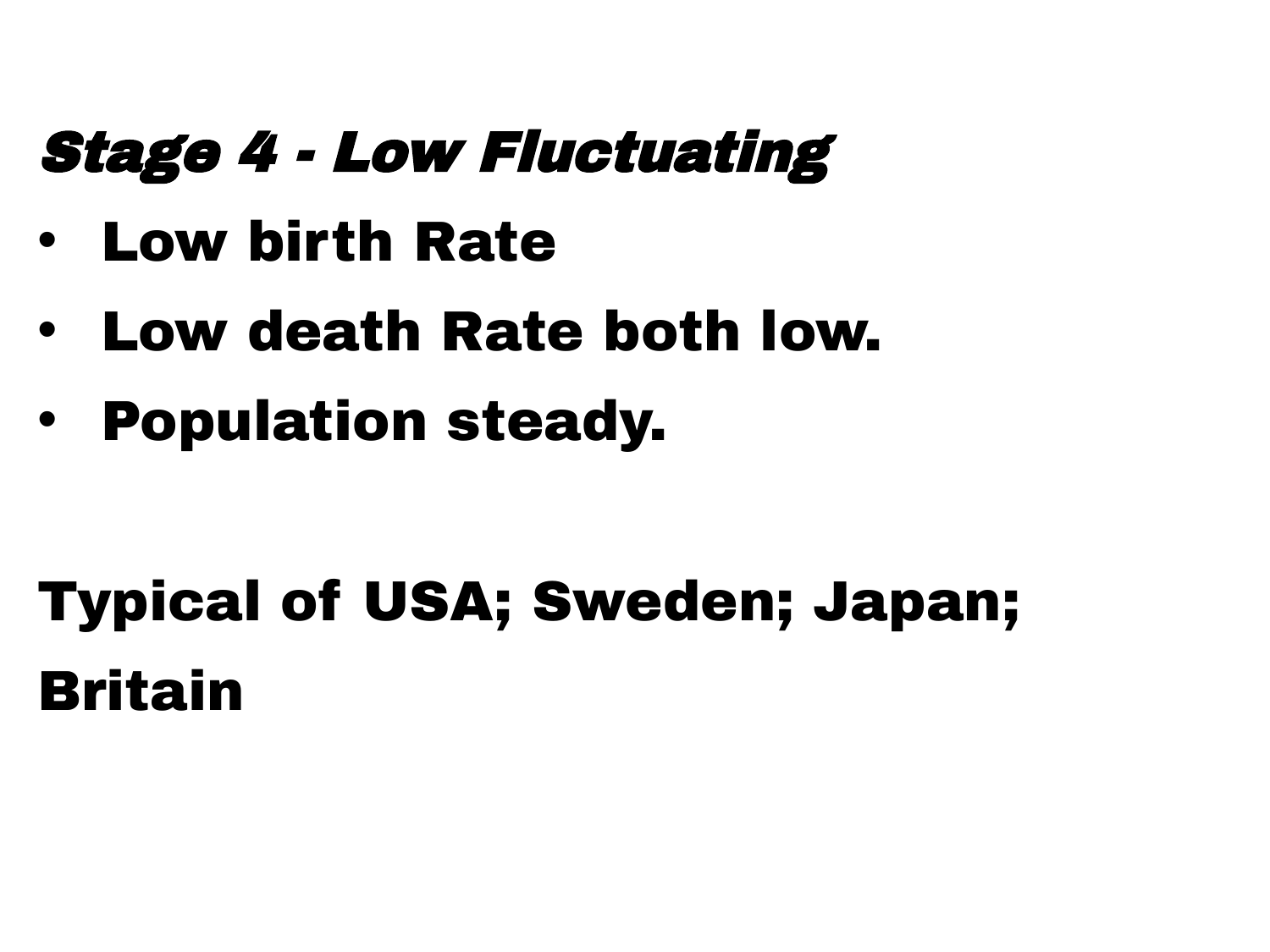

Stage 4 - Low Fluctuating
Low birth Rate
Low death Rate both low.
Population steady.

Typical of USA; Sweden; Japan; Britain